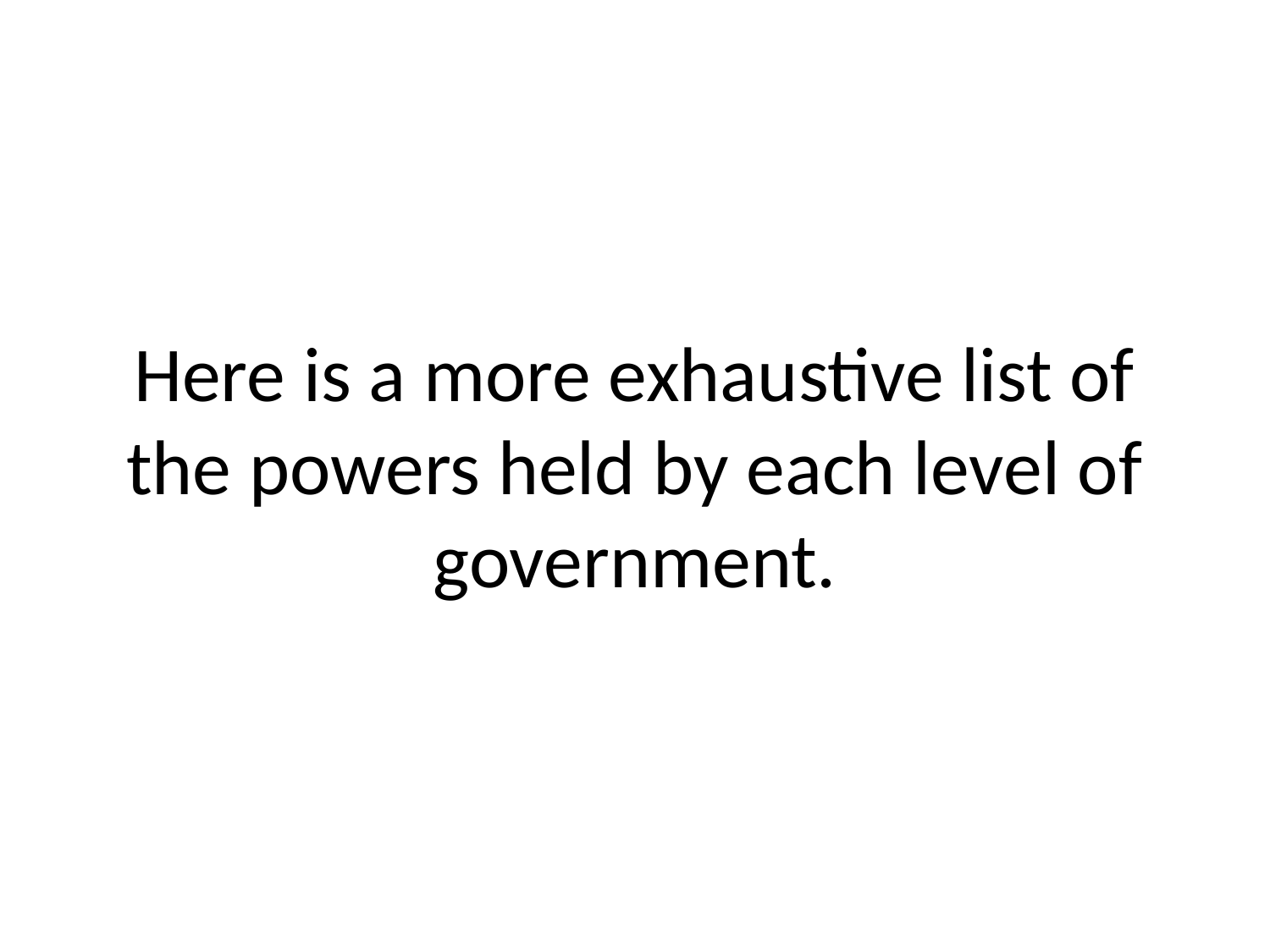

# Here is a more exhaustive list of the powers held by each level of government.